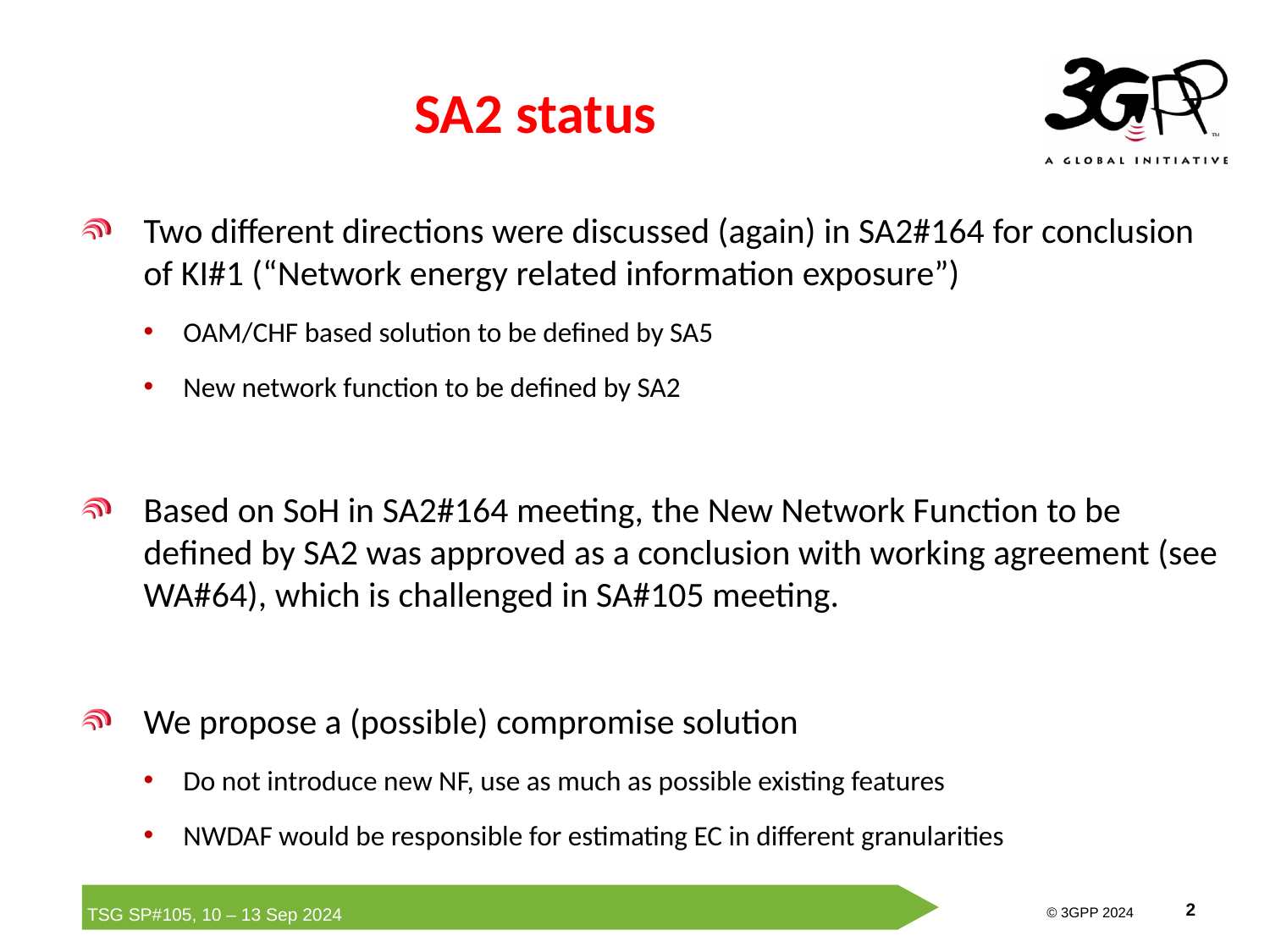

# SA2 status
Two different directions were discussed (again) in SA2#164 for conclusion of KI#1 (“Network energy related information exposure”)
OAM/CHF based solution to be defined by SA5
New network function to be defined by SA2

Based on SoH in SA2#164 meeting, the New Network Function to be defined by SA2 was approved as a conclusion with working agreement (see WA#64), which is challenged in SA#105 meeting.

We propose a (possible) compromise solution
Do not introduce new NF, use as much as possible existing features
NWDAF would be responsible for estimating EC in different granularities